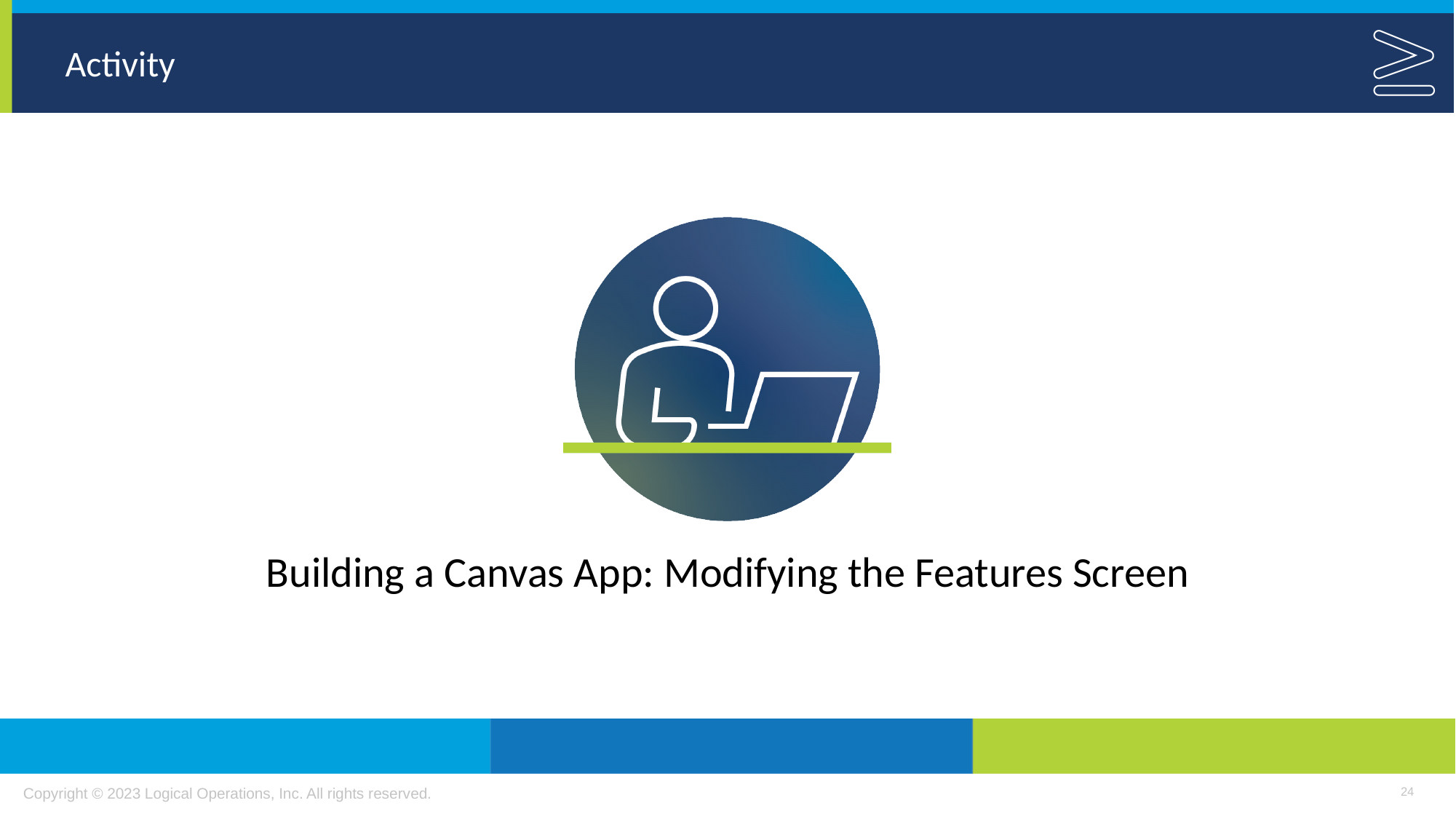

Building a Canvas App: Modifying the Features Screen
24